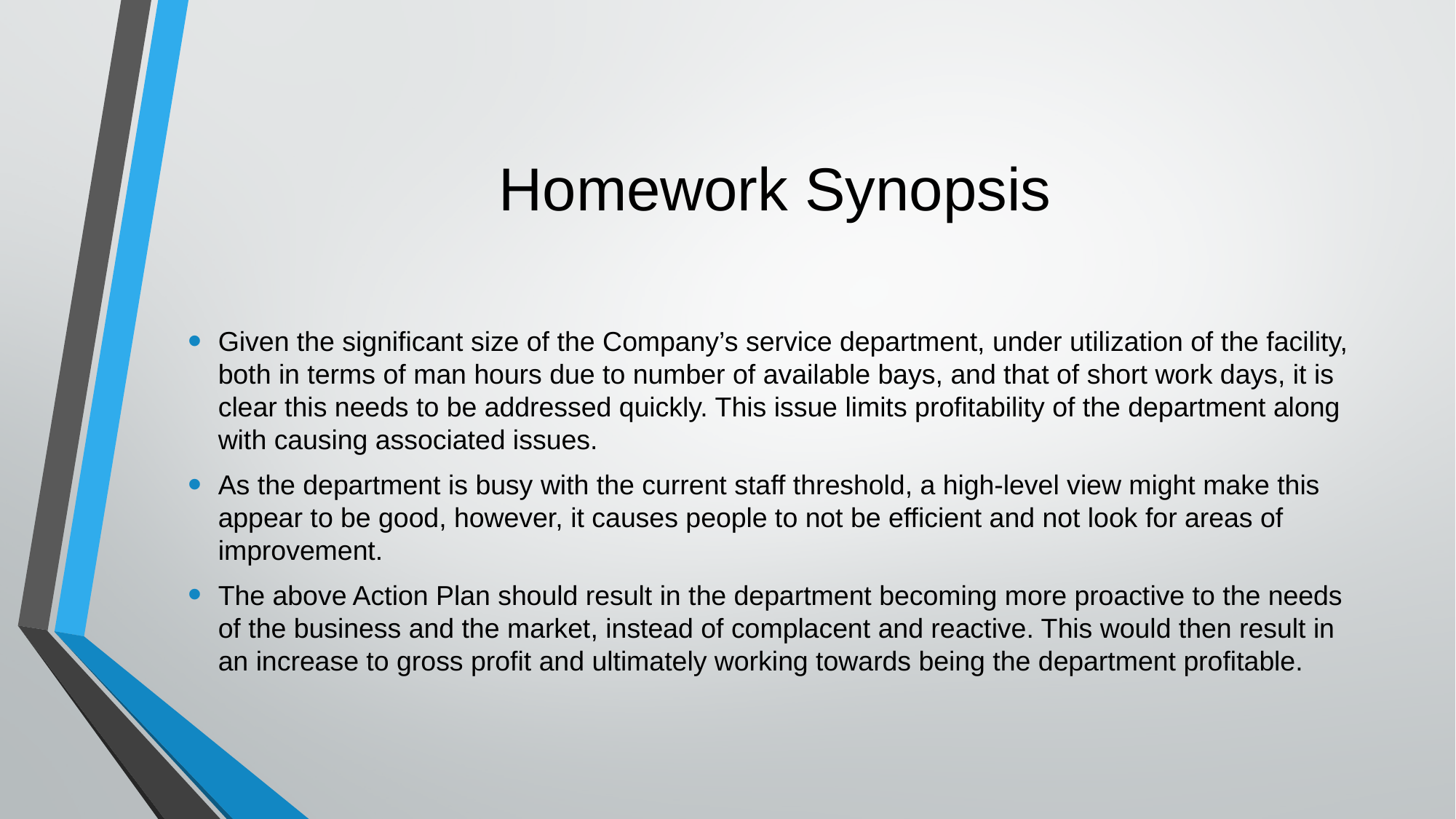

# Homework Synopsis
Given the significant size of the Company’s service department, under utilization of the facility, both in terms of man hours due to number of available bays, and that of short work days, it is clear this needs to be addressed quickly. This issue limits profitability of the department along with causing associated issues.
As the department is busy with the current staff threshold, a high-level view might make this appear to be good, however, it causes people to not be efficient and not look for areas of improvement.
The above Action Plan should result in the department becoming more proactive to the needs of the business and the market, instead of complacent and reactive. This would then result in an increase to gross profit and ultimately working towards being the department profitable.